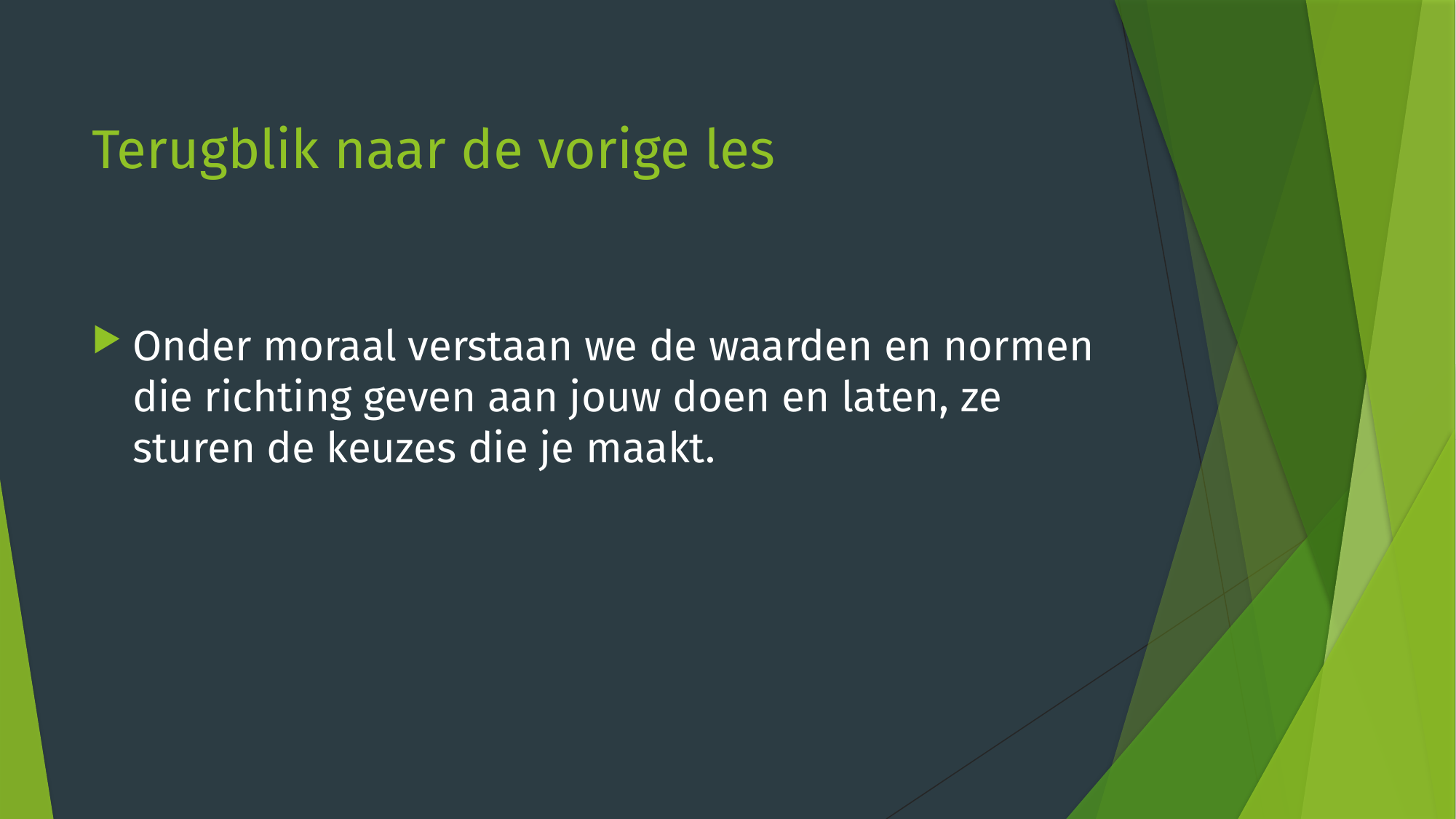

# Terugblik naar de vorige les

Onder moraal verstaan we de waarden en normen die richting geven aan jouw doen en laten, ze sturen de keuzes die je maakt.